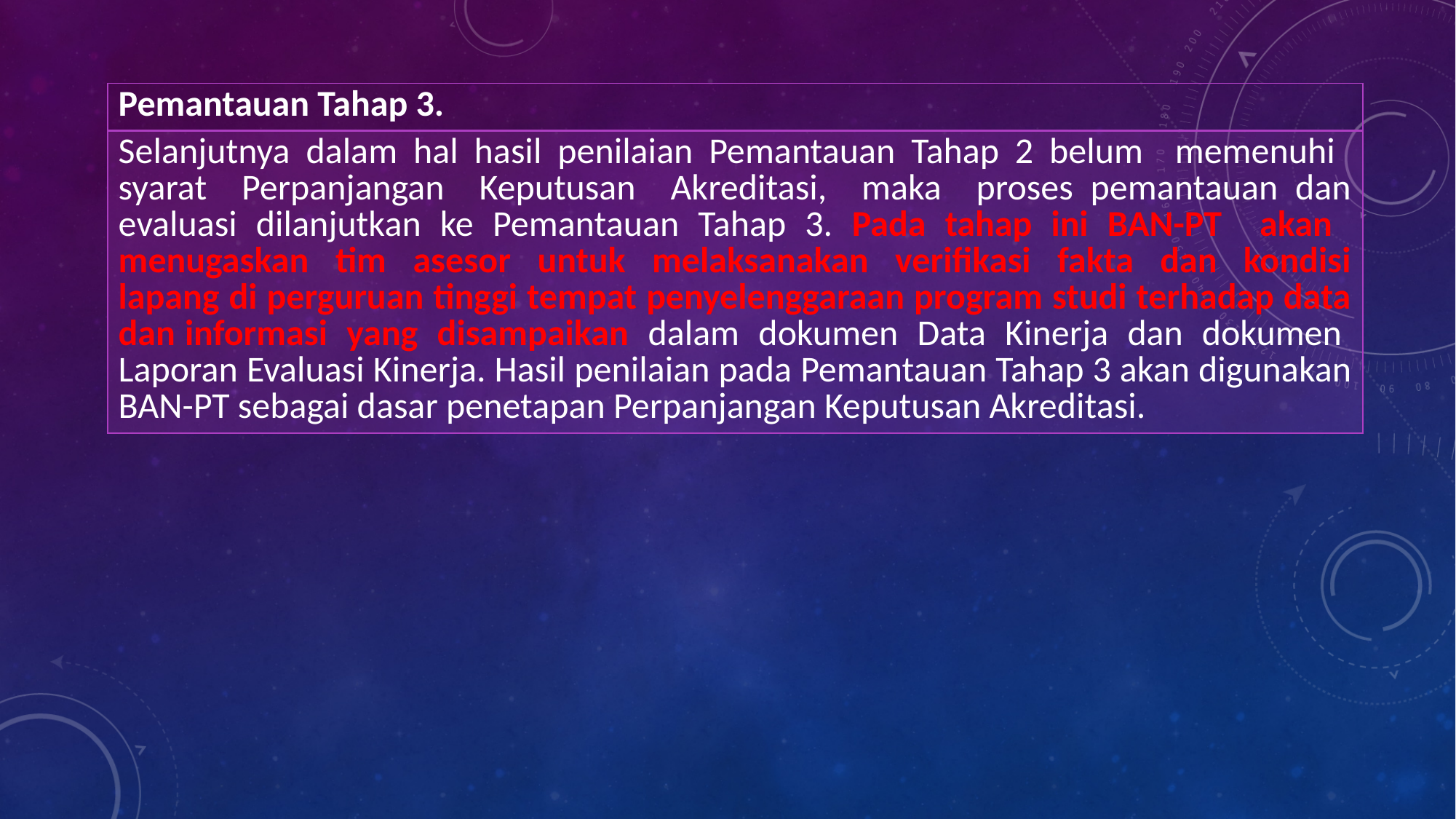

| Pemantauan Tahap 3. |
| --- |
| Selanjutnya dalam hal hasil penilaian Pemantauan Tahap 2 belum memenuhi syarat Perpanjangan Keputusan Akreditasi, maka proses pemantauan dan evaluasi dilanjutkan ke Pemantauan Tahap 3. Pada tahap ini BAN-PT akan menugaskan tim asesor untuk melaksanakan verifikasi fakta dan kondisi lapang di perguruan tinggi tempat penyelenggaraan program studi terhadap data dan informasi yang disampaikan dalam dokumen Data Kinerja dan dokumen Laporan Evaluasi Kinerja. Hasil penilaian pada Pemantauan Tahap 3 akan digunakan BAN-PT sebagai dasar penetapan Perpanjangan Keputusan Akreditasi. |